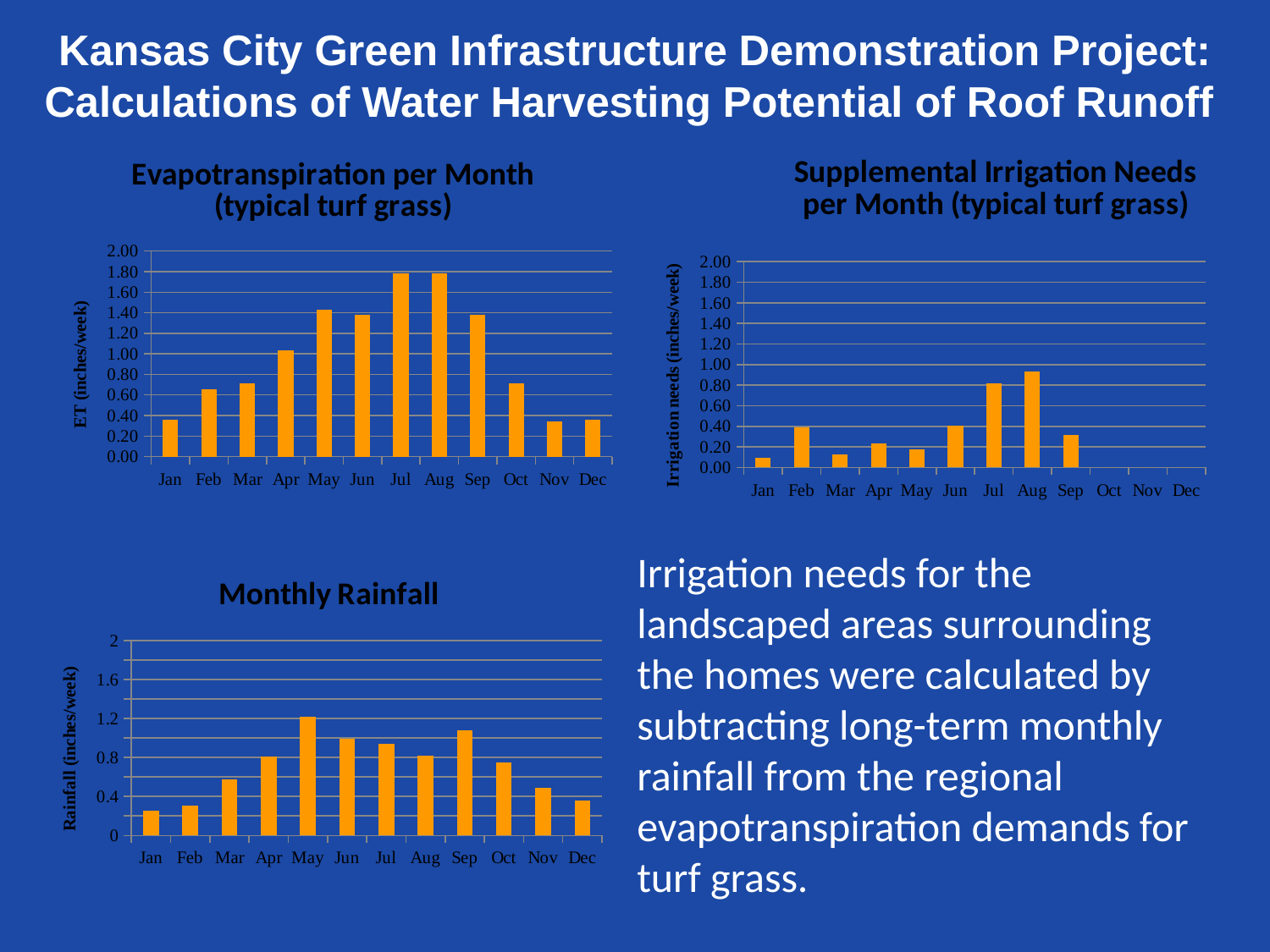

# Kansas City Green Infrastructure Demonstration Project: Calculations of Water Harvesting Potential of Roof Runoff

### Chart: Evapotranspiration per Month (typical turf grass)

| Category | ET per month (in depth/week) |
|---|---|
| Jan | 0.35727157088954886 |
| Feb | 0.6523087391080142 |
| Mar | 0.7145431417790925 |
| Apr | 1.037240044518038 |
| May | 1.4290862835581786 |
| Jun | 1.3829867260240505 |
| Jul | 1.7863578544477443 |
| Aug | 1.7863578544477443 |
| Sep | 1.3829867260240505 |
| Oct | 0.7145431417790925 |
| Nov | 0.34574668150601334 |
| Dec | 0.35727157088954886 |

### Chart: Supplemental Irrigation Needs per Month (typical turf grass)

| Category | irrigation needs per month (in depth/week) |
|---|---|
| Jan | 0.0957680718803442 |
| Feb | 0.3921930562718858 |
| Mar | 0.1254105703194984 |
| Apr | 0.23713998751323423 |
| May | 0.17785499063492494 |
| Jun | 0.40359401721002197 |
| Jul | 0.8140286109829257 |
| Aug | 0.9303184125519148 |
| Sep | 0.3192269062678177 |
| Oct | 0.0 |
| Nov | 0.0 |
| Dec | 0.0 |
Irrigation needs for the landscaped areas surrounding the homes were calculated by subtracting long-term monthly rainfall from the regional evapotranspiration demands for turf grass.

### Chart: Monthly Rainfall

| Category | rainfall per month (inches/week) |
|---|---|
| Jan | 0.2551612903225806 |
| Feb | 0.3072566371681432 |
| Mar | 0.5735483870967741 |
| Apr | 0.8120000000000006 |
| May | 1.2216129032258065 |
| Jun | 0.9963333333333333 |
| Jul | 0.9370967741935486 |
| Aug | 0.8196774193548433 |
| Sep | 1.080333333333334 |
| Oct | 0.7496774193548456 |
| Nov | 0.48533333333333334 |
| Dec | 0.3612903225806453 |